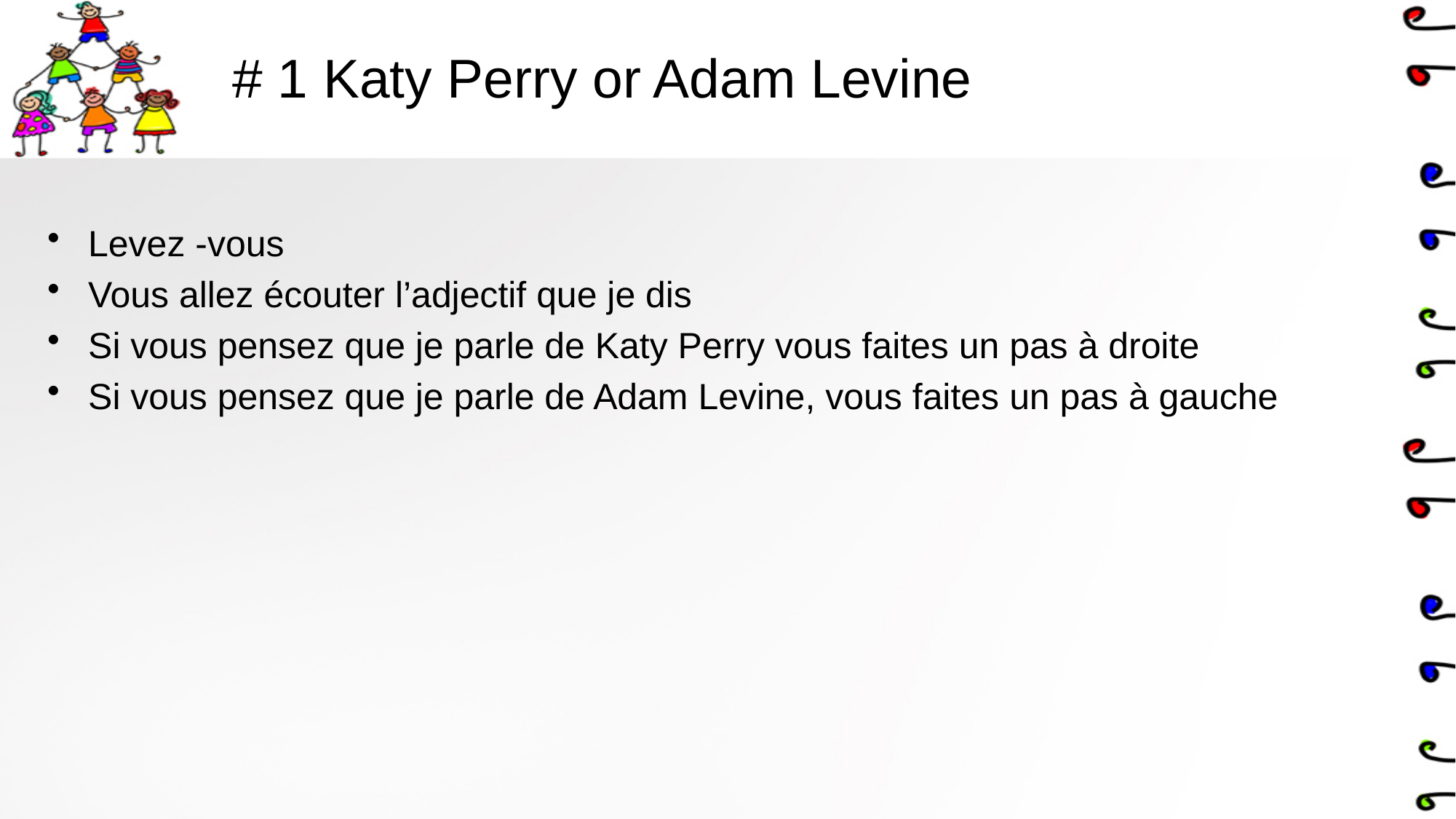

# # 1 Katy Perry or Adam Levine

Levez -vous
Vous allez écouter l’adjectif que je dis
Si vous pensez que je parle de Katy Perry vous faites un pas à droite
Si vous pensez que je parle de Adam Levine, vous faites un pas à gauche